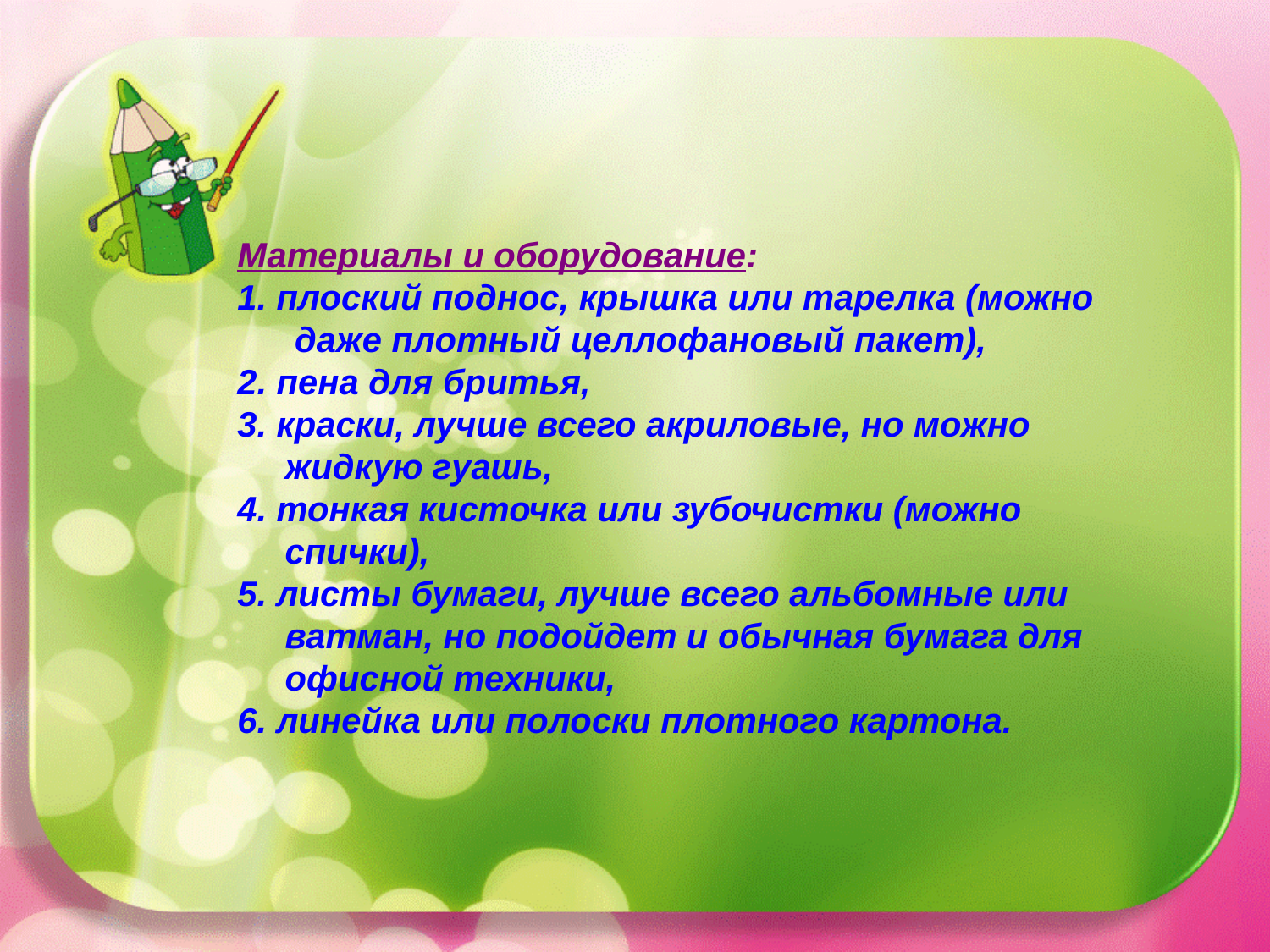

Материалы и оборудование:
1. плоский поднос, крышка или тарелка (можно        даже плотный целлофановый пакет),
2. пена для бритья,
3. краски, лучше всего акриловые, но можно жидкую гуашь,
4. тонкая кисточка или зубочистки (можно спички),
5. листы бумаги, лучше всего альбомные или ватман, но подойдет и обычная бумага для офисной техники,
6. линейка или полоски плотного картона.